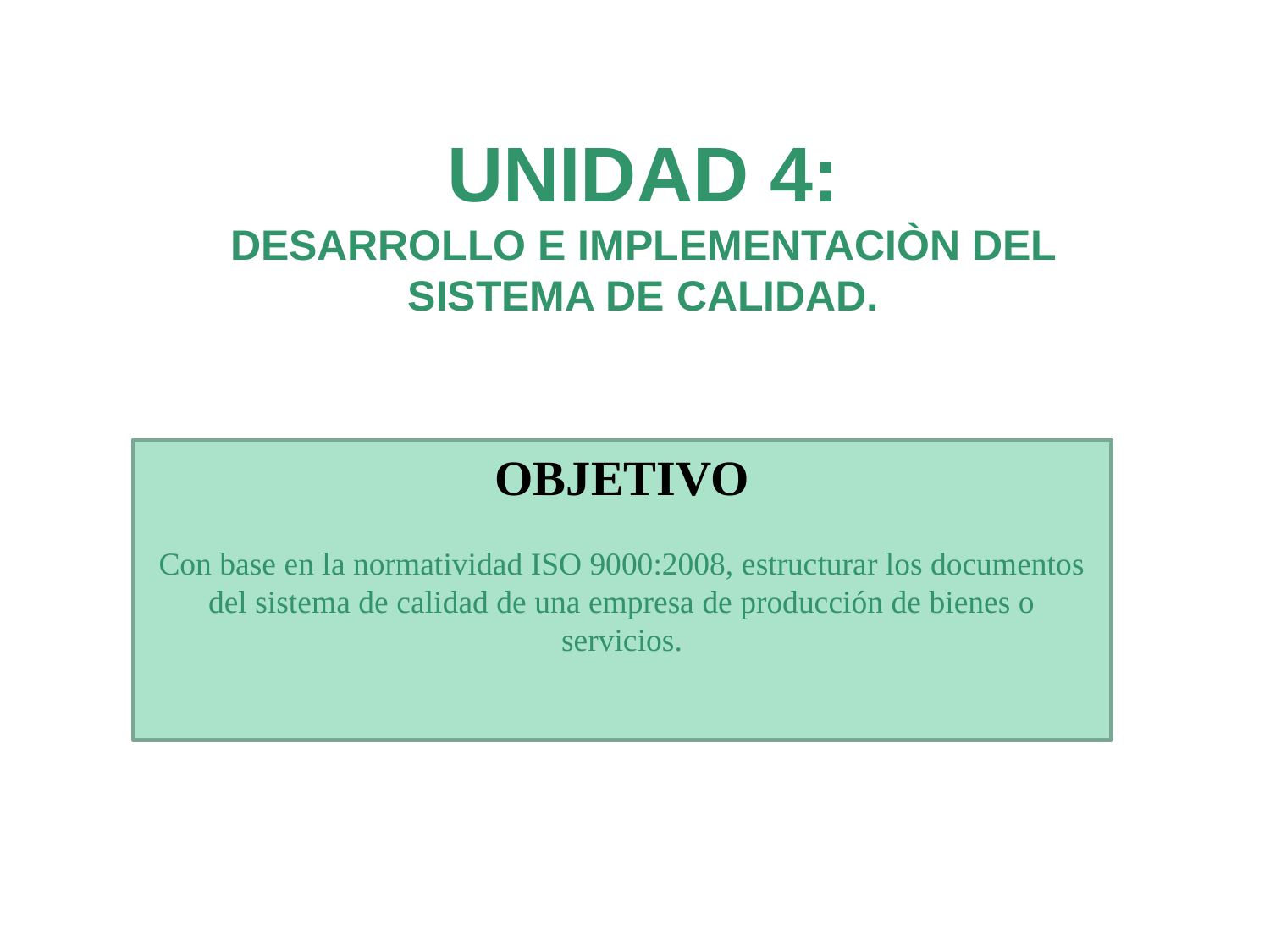

UNIDAD 4:
DESARROLLO E IMPLEMENTACIÒN DEL SISTEMA DE CALIDAD.
OBJETIVO

Con base en la normatividad ISO 9000:2008, estructurar los documentos del sistema de calidad de una empresa de producción de bienes o servicios.